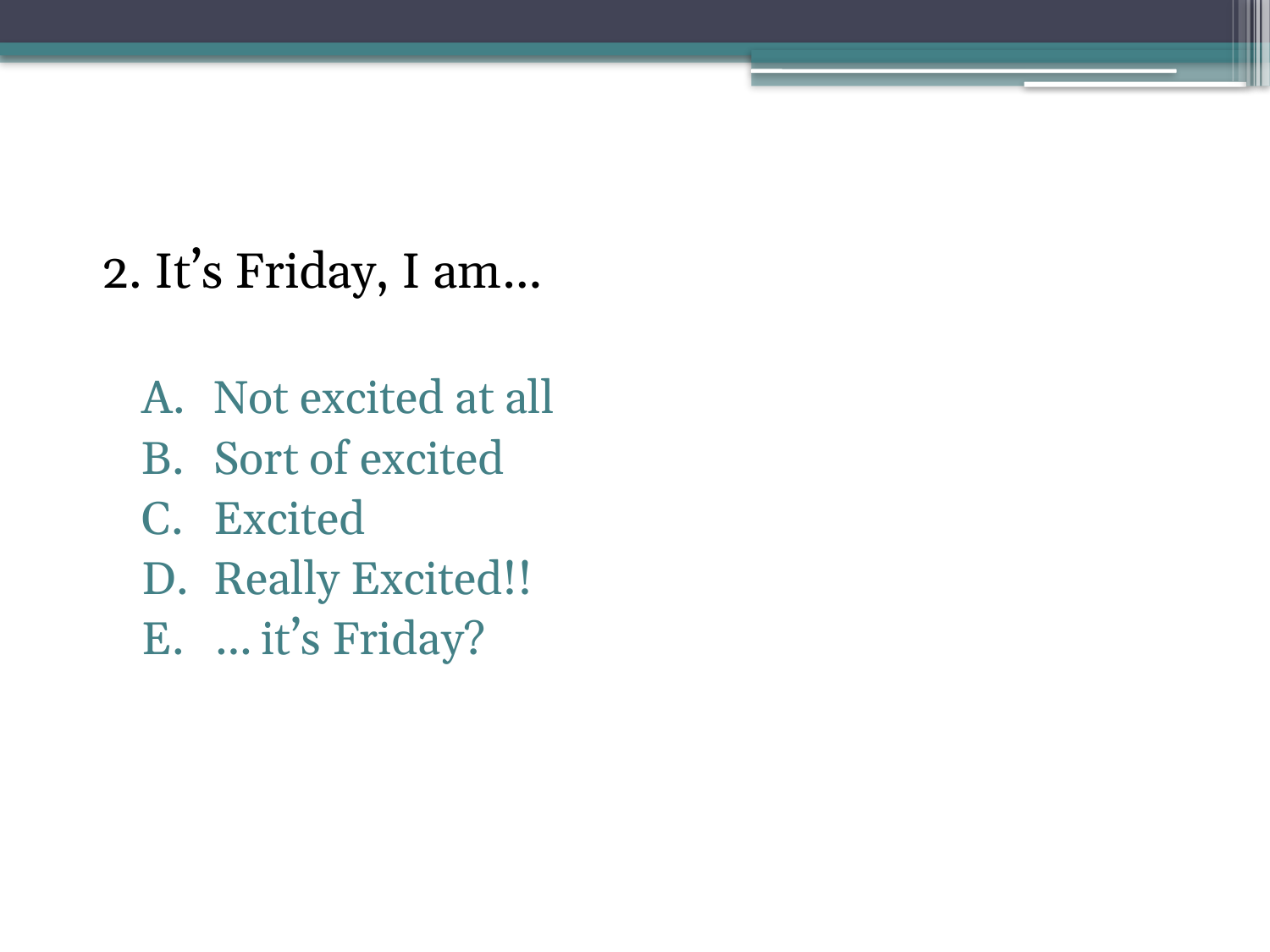

2. It’s Friday, I am…

Not excited at all
Sort of excited
Excited
Really Excited!!
… it’s Friday?